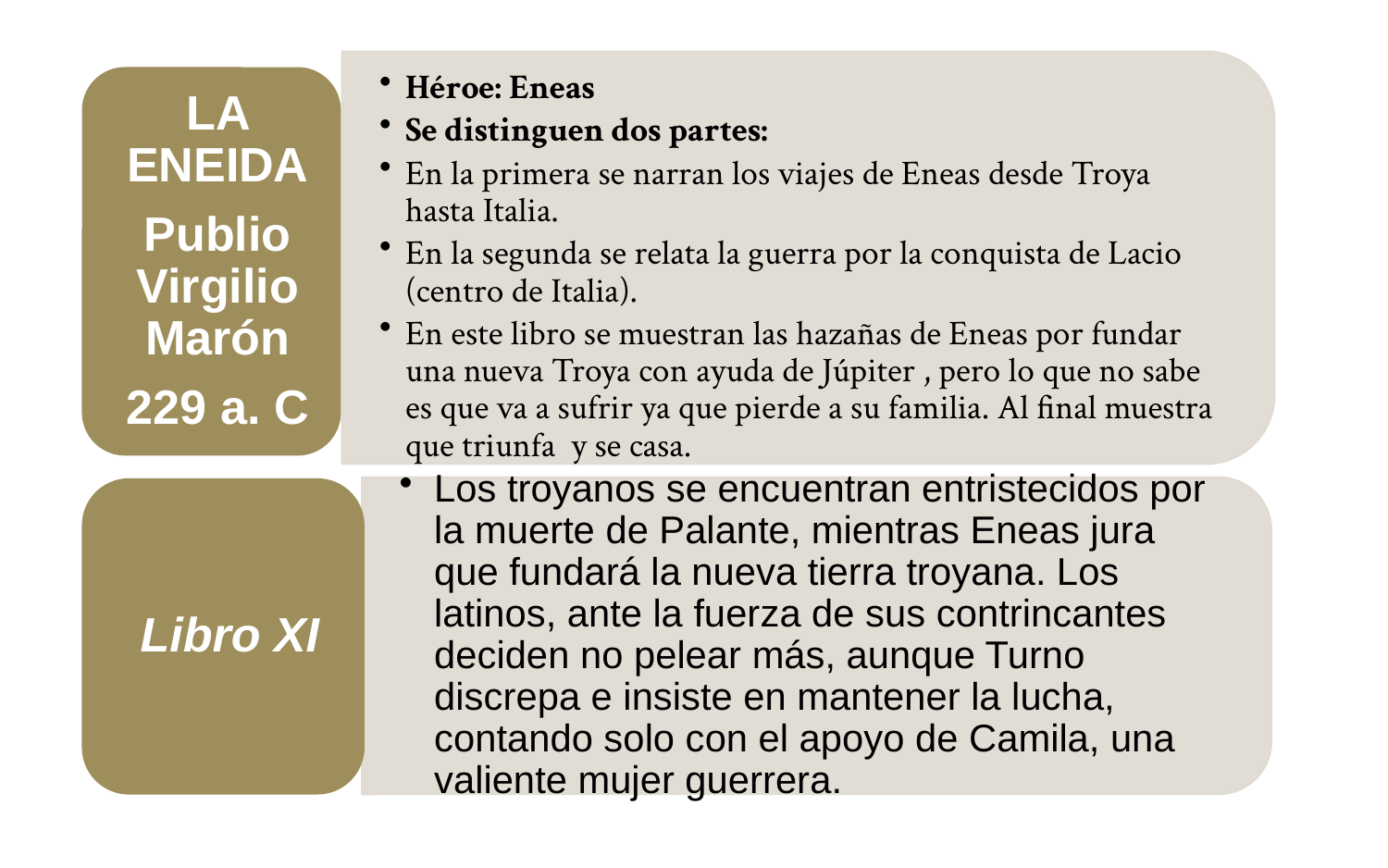

Héroe: Eneas
Se distinguen dos partes:
En la primera se narran los viajes de Eneas desde Troya hasta Italia.
En la segunda se relata la guerra por la conquista de Lacio (centro de Italia).
En este libro se muestran las hazañas de Eneas por fundar una nueva Troya con ayuda de Júpiter , pero lo que no sabe es que va a sufrir ya que pierde a su familia. Al final muestra que triunfa  y se casa.

LA ENEIDA
Publio Virgilio Marón
229 a. C
Los troyanos se encuentran entristecidos por la muerte de Palante, mientras Eneas jura que fundará la nueva tierra troyana. Los latinos, ante la fuerza de sus contrincantes deciden no pelear más, aunque Turno discrepa e insiste en mantener la lucha, contando solo con el apoyo de Camila, una valiente mujer guerrera.
Libro XI